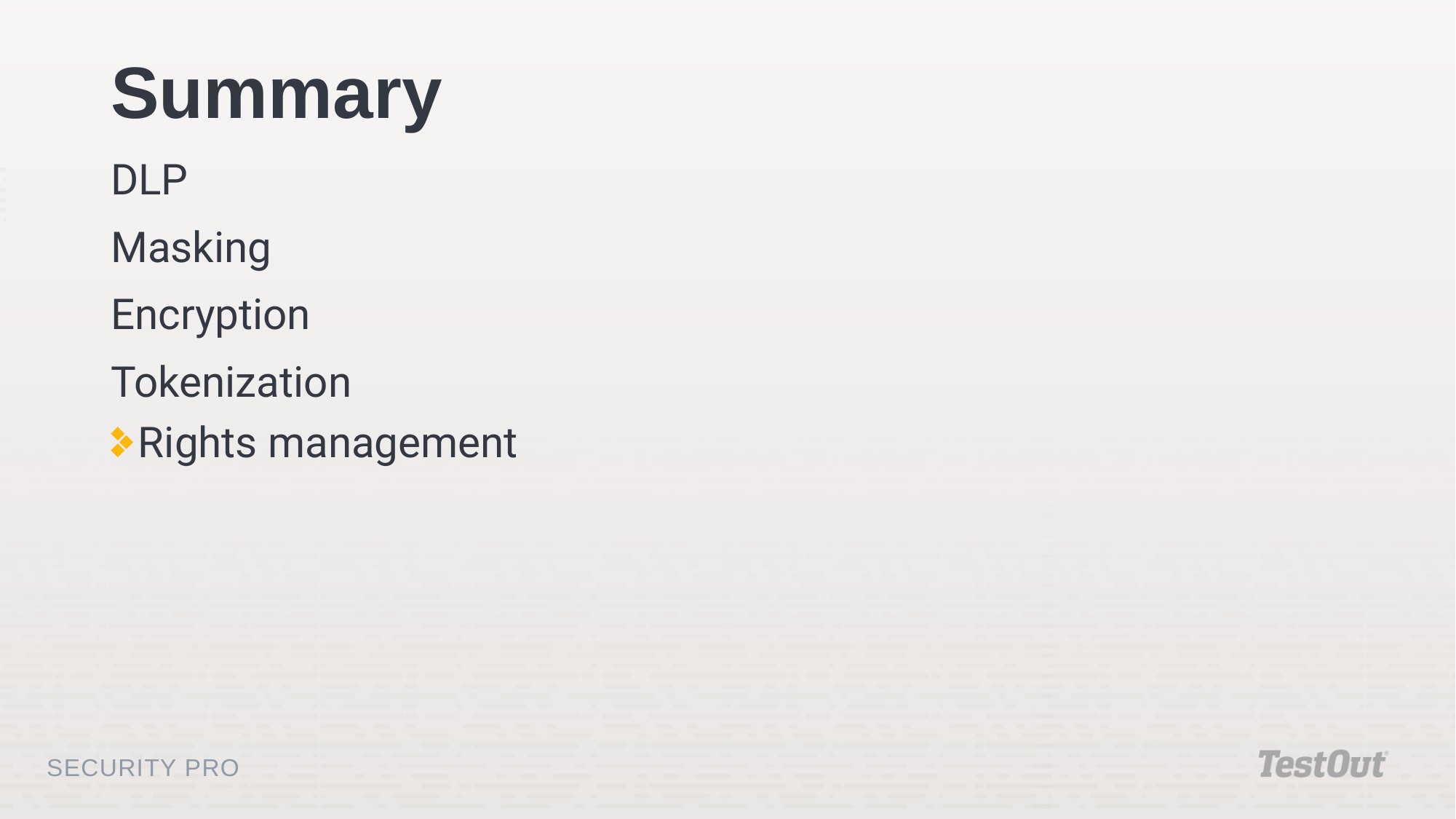

# Summary
DLP
Masking
Encryption
Tokenization
Rights management
Security Pro